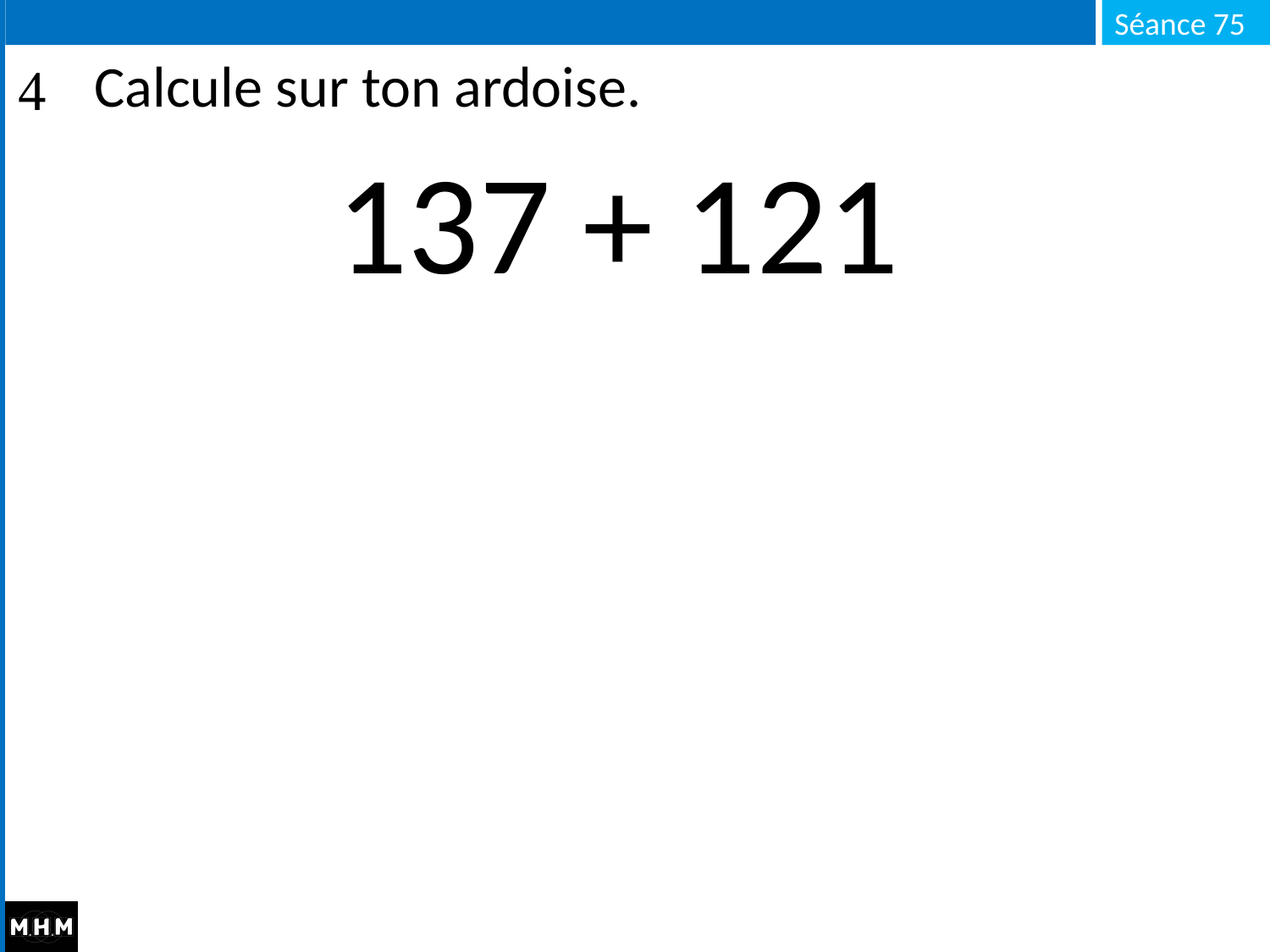

# Calcule sur ton ardoise.
137 + 121